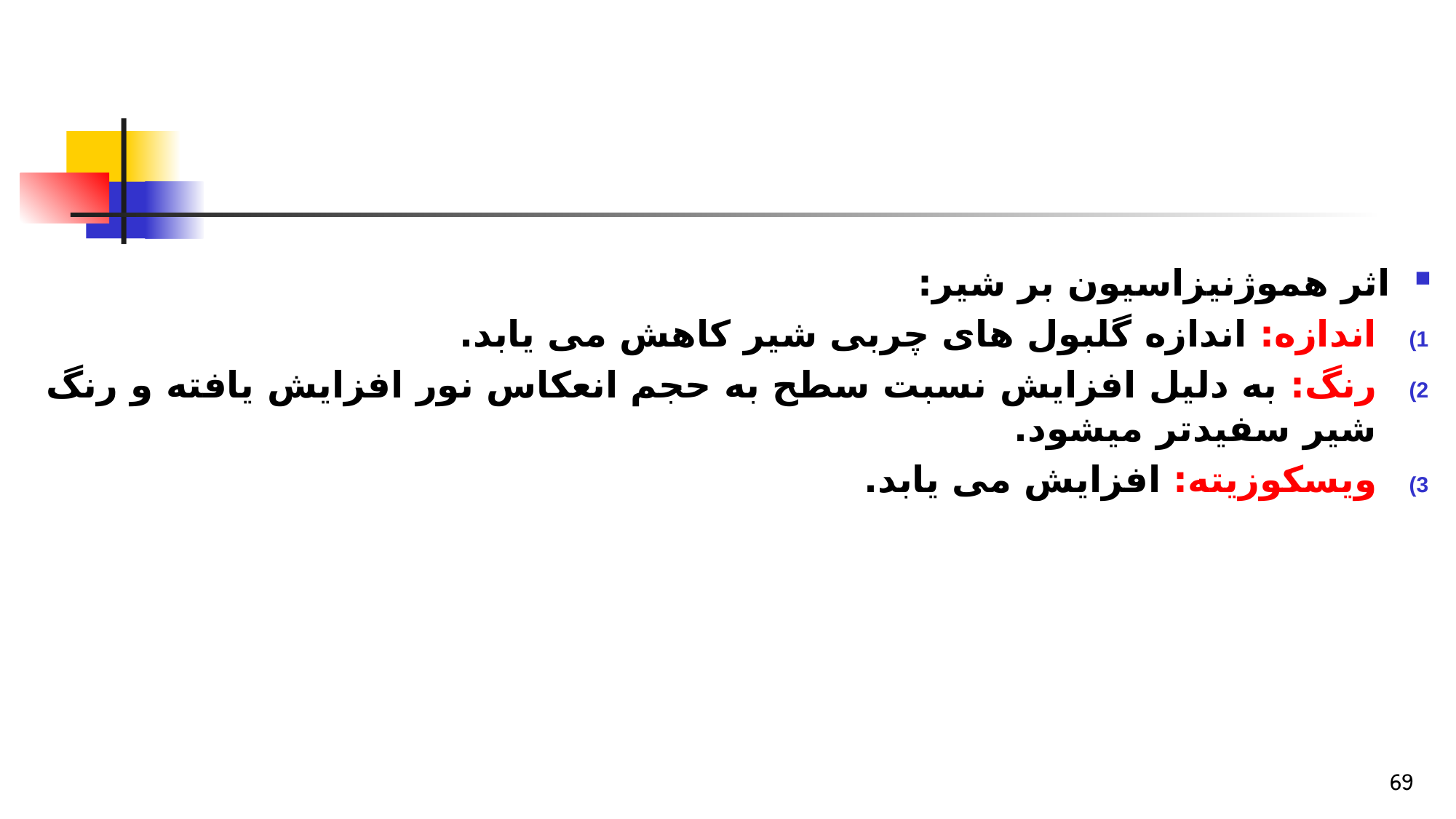

#
اثر هموژنیزاسیون بر شیر:
اندازه: اندازه گلبول های چربی شیر کاهش می یابد.
رنگ: به دلیل افزایش نسبت سطح به حجم انعکاس نور افزایش یافته و رنگ شیر سفیدتر میشود.
ویسکوزیته: افزایش می یابد.

69